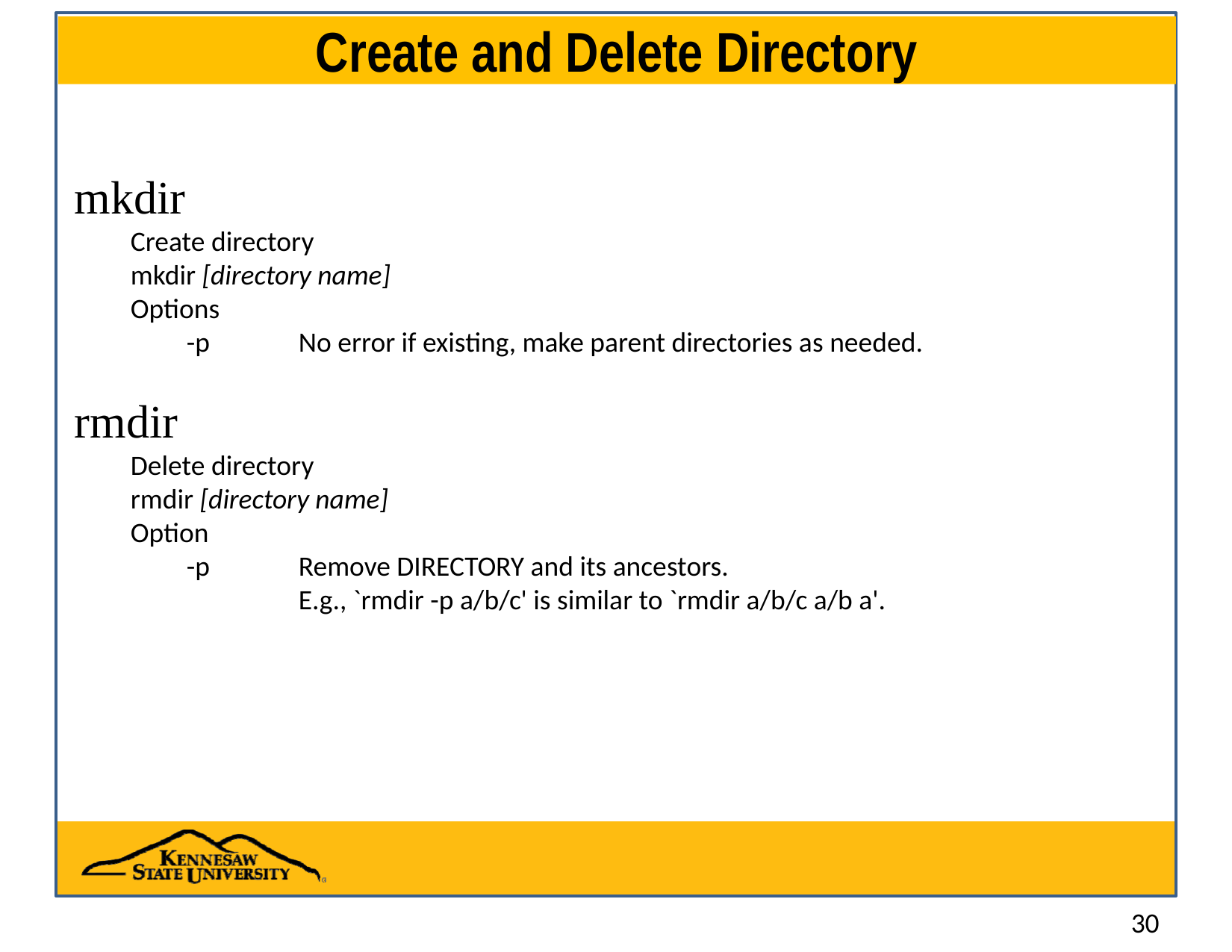

# Create and Delete Directory
mkdir
Create directory
mkdir [directory name]
Options
-p	No error if existing, make parent directories as needed.

rmdir
Delete directory
rmdir [directory name]
Option
-p	Remove DIRECTORY and its ancestors.
	E.g., `rmdir -p a/b/c' is similar to `rmdir a/b/c a/b a'.